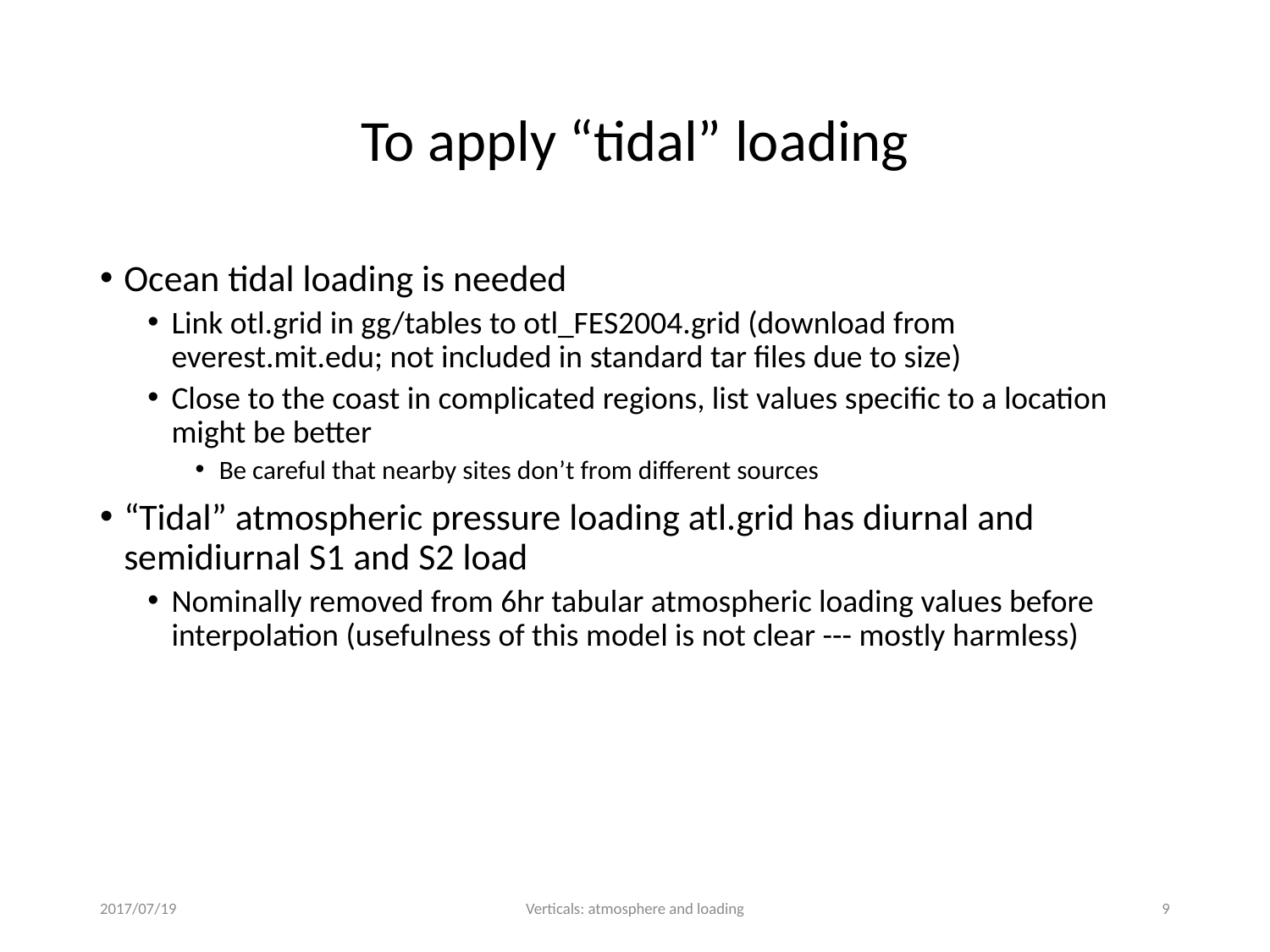

# To apply “tidal” loading
Ocean tidal loading is needed
Link otl.grid in gg/tables to otl_FES2004.grid (download from everest.mit.edu; not included in standard tar files due to size)
Close to the coast in complicated regions, list values specific to a location might be better
Be careful that nearby sites don’t from different sources
“Tidal” atmospheric pressure loading atl.grid has diurnal and semidiurnal S1 and S2 load
Nominally removed from 6hr tabular atmospheric loading values before interpolation (usefulness of this model is not clear --- mostly harmless)
2017/07/19
Verticals: atmosphere and loading
9